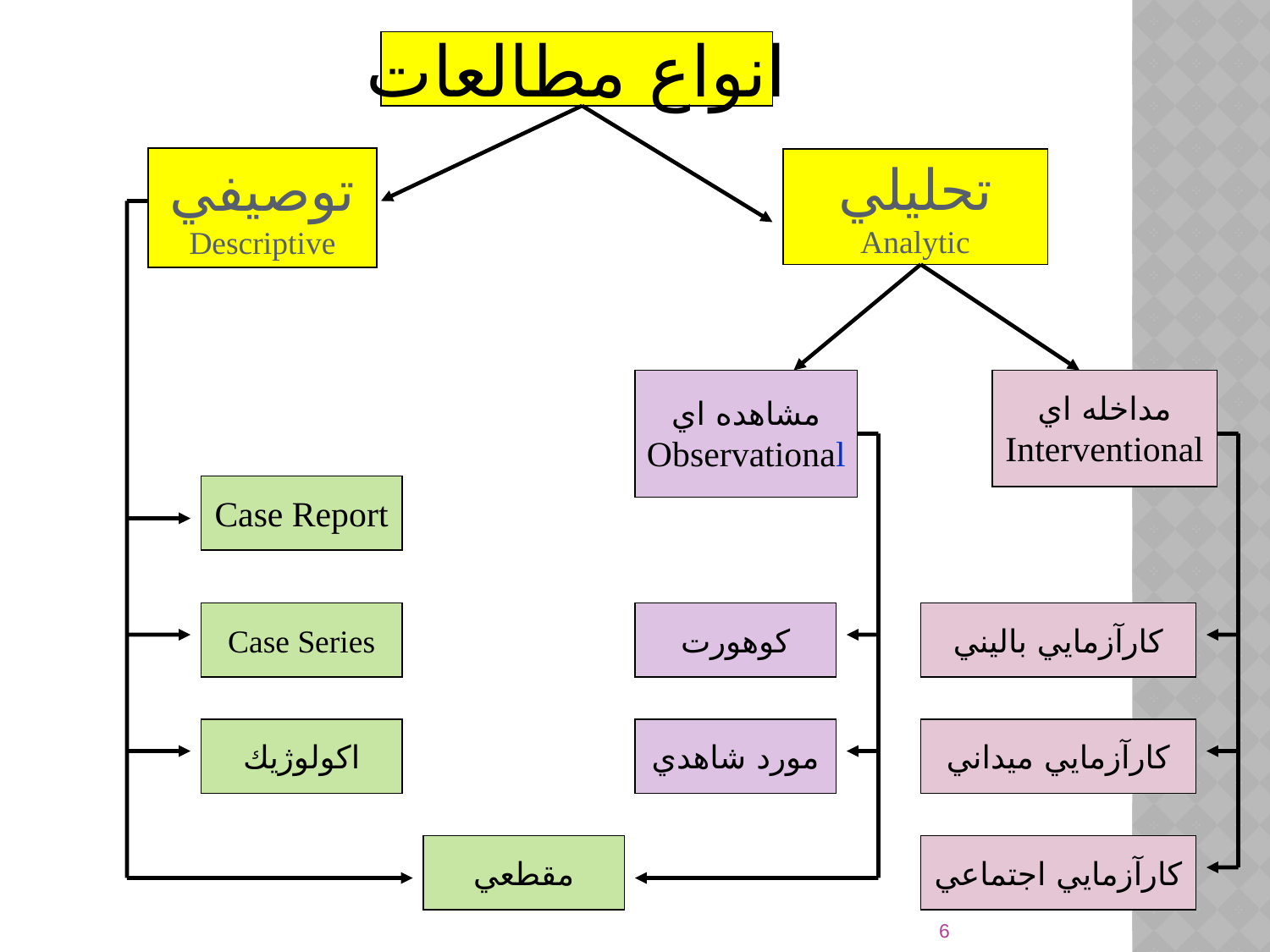

انواع مطالعات

توصيفي
Descriptive
تحليلي
Analytic

مشاهده اي
Observational
مداخله اي
Interventional

Case Report

Case Series
كوهورت
كارآزمايي باليني

اكولوژيك
مورد شاهدي
كارآزمايي ميداني

مقطعي
كارآزمايي اجتماعي

6